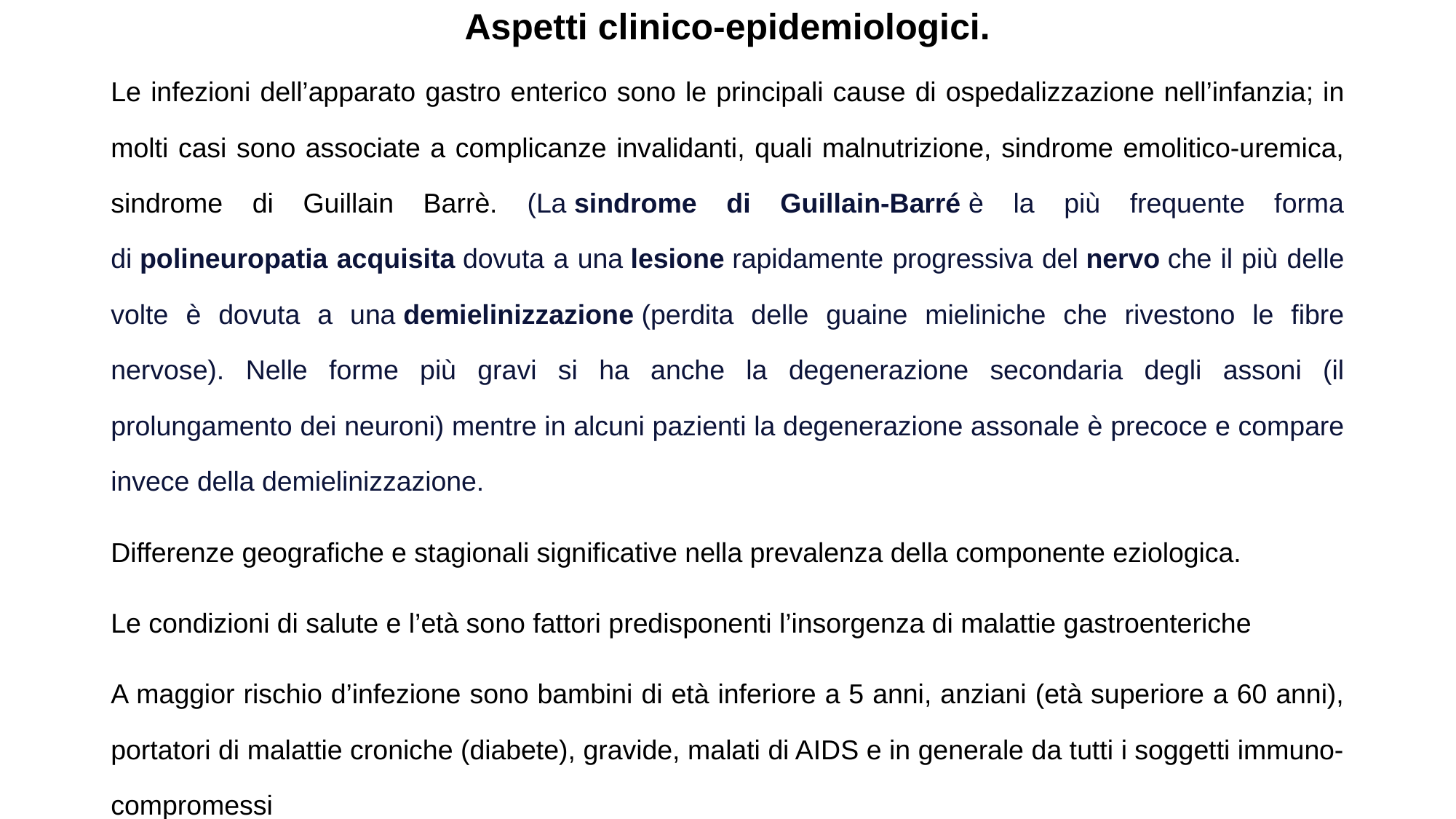

# Aspetti clinico-epidemiologici.
Le infezioni dell’apparato gastro enterico sono le principali cause di ospedalizzazione nell’infanzia; in molti casi sono associate a complicanze invalidanti, quali malnutrizione, sindrome emolitico-uremica, sindrome di Guillain Barrè. (La sindrome di Guillain-Barré è la più frequente forma di polineuropatia acquisita dovuta a una lesione rapidamente progressiva del nervo che il più delle volte è dovuta a una demielinizzazione (perdita delle guaine mieliniche che rivestono le fibre nervose). Nelle forme più gravi si ha anche la degenerazione secondaria degli assoni (il prolungamento dei neuroni) mentre in alcuni pazienti la degenerazione assonale è precoce e compare invece della demielinizzazione.
Differenze geografiche e stagionali significative nella prevalenza della componente eziologica.
Le condizioni di salute e l’età sono fattori predisponenti l’insorgenza di malattie gastroenteriche
A maggior rischio d’infezione sono bambini di età inferiore a 5 anni, anziani (età superiore a 60 anni), portatori di malattie croniche (diabete), gravide, malati di AIDS e in generale da tutti i soggetti immuno-compromessi